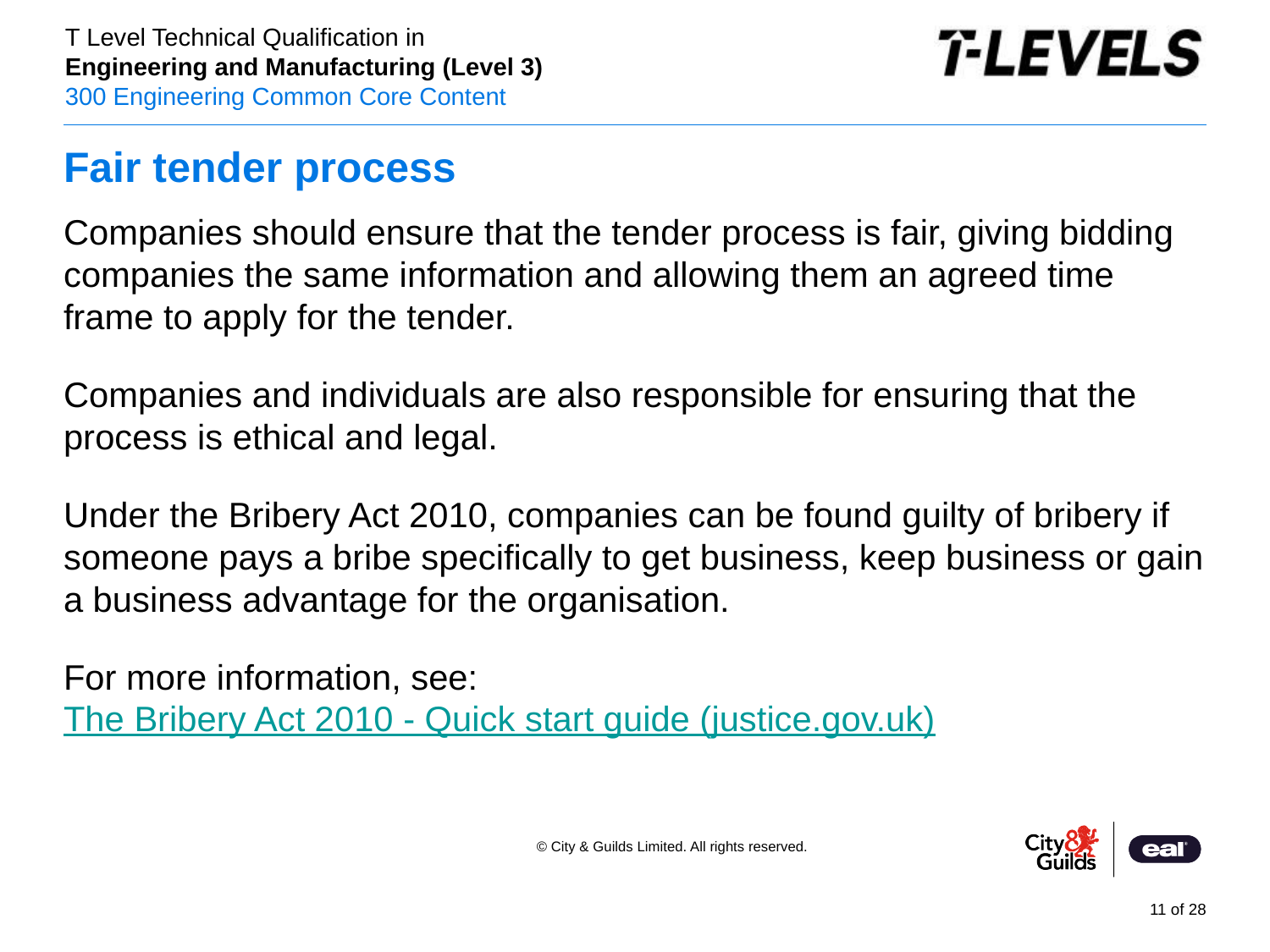

# Fair tender process
Companies should ensure that the tender process is fair, giving bidding companies the same information and allowing them an agreed time frame to apply for the tender.
Companies and individuals are also responsible for ensuring that the process is ethical and legal.
Under the Bribery Act 2010, companies can be found guilty of bribery if someone pays a bribe specifically to get business, keep business or gain a business advantage for the organisation.
For more information, see: The Bribery Act 2010 - Quick start guide (justice.gov.uk)